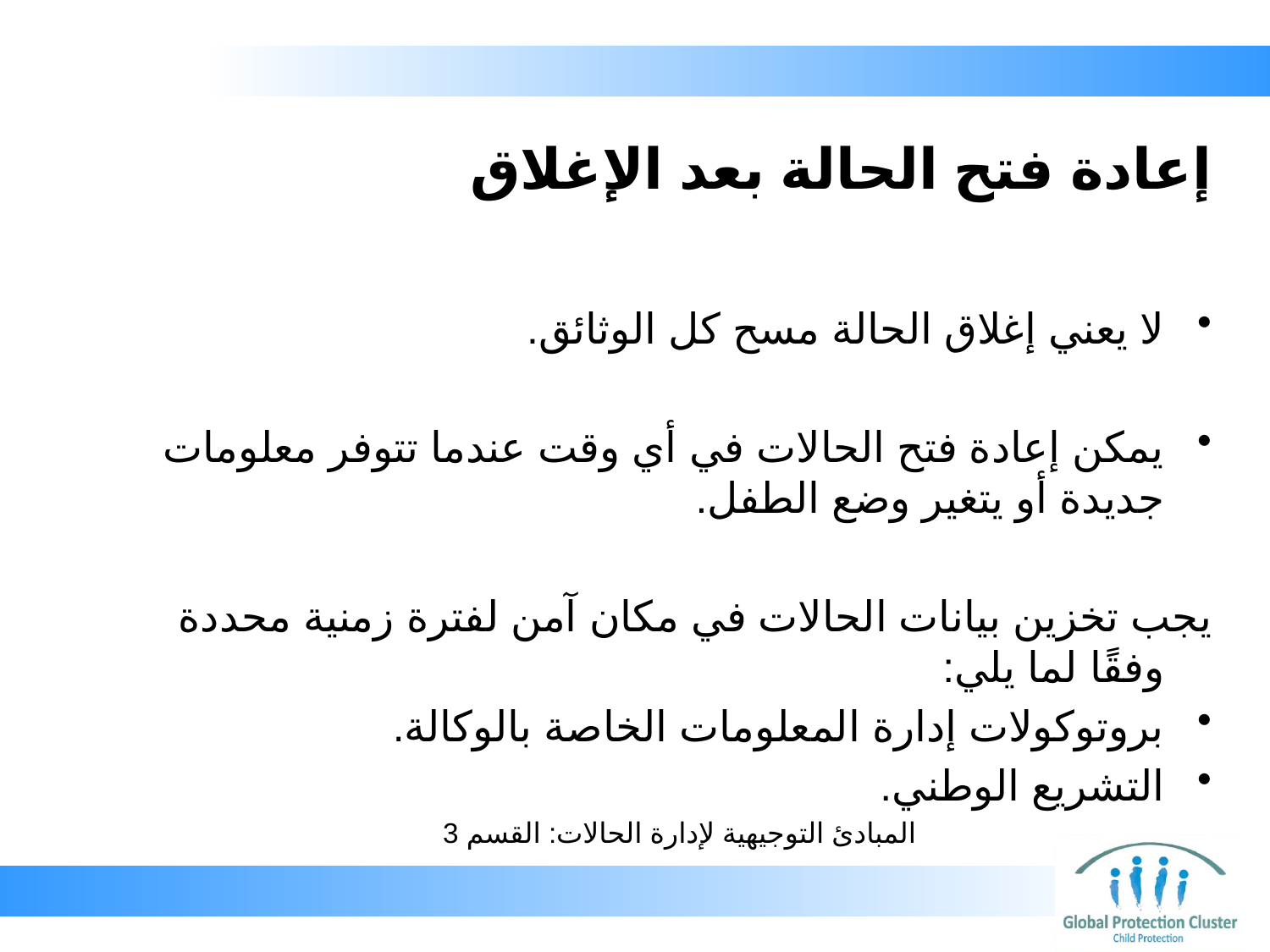

# إعادة فتح الحالة بعد الإغلاق

لا يعني إغلاق الحالة مسح كل الوثائق.

يمكن إعادة فتح الحالات في أي وقت عندما تتوفر معلومات جديدة أو يتغير وضع الطفل.

يجب تخزين بيانات الحالات في مكان آمن لفترة زمنية محددة وفقًا لما يلي:
بروتوكولات إدارة المعلومات الخاصة بالوكالة.
التشريع الوطني.
المبادئ التوجيهية لإدارة الحالات: القسم 3